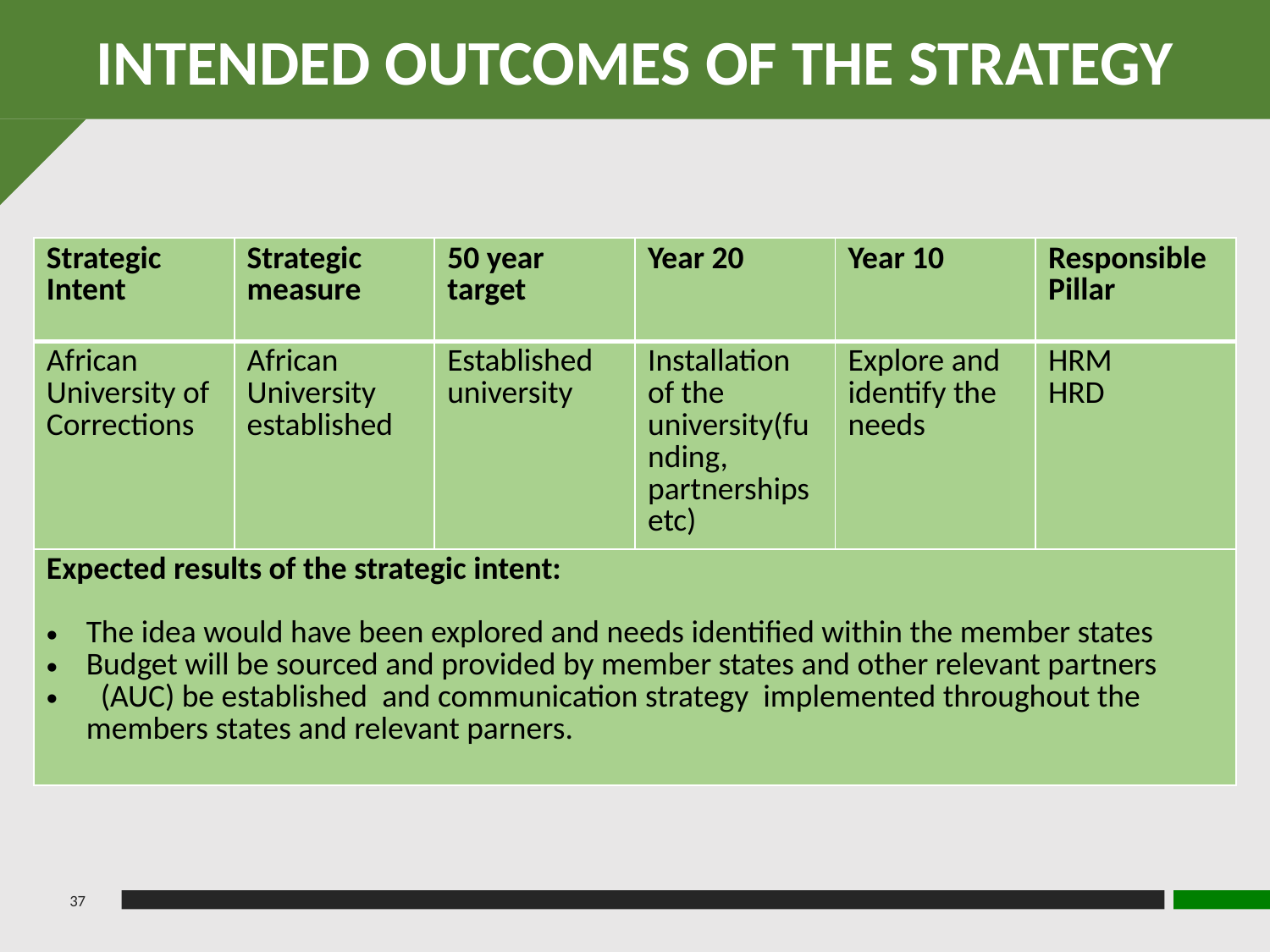

INTENDED OUTCOMES OF THE STRATEGY

| Strategic Intent | Strategic measure | 50 year target | Year 20 | Year 10 | Responsible Pillar |
| --- | --- | --- | --- | --- | --- |
| African University of Corrections | African University established | Established university | Installation of the university(funding, partnerships etc) | Explore and identify the needs | HRM HRD |
| Expected results of the strategic intent: The idea would have been explored and needs identified within the member states Budget will be sourced and provided by member states and other relevant partners (AUC) be established and communication strategy implemented throughout the members states and relevant parners. |  |  |  |  |  |

37